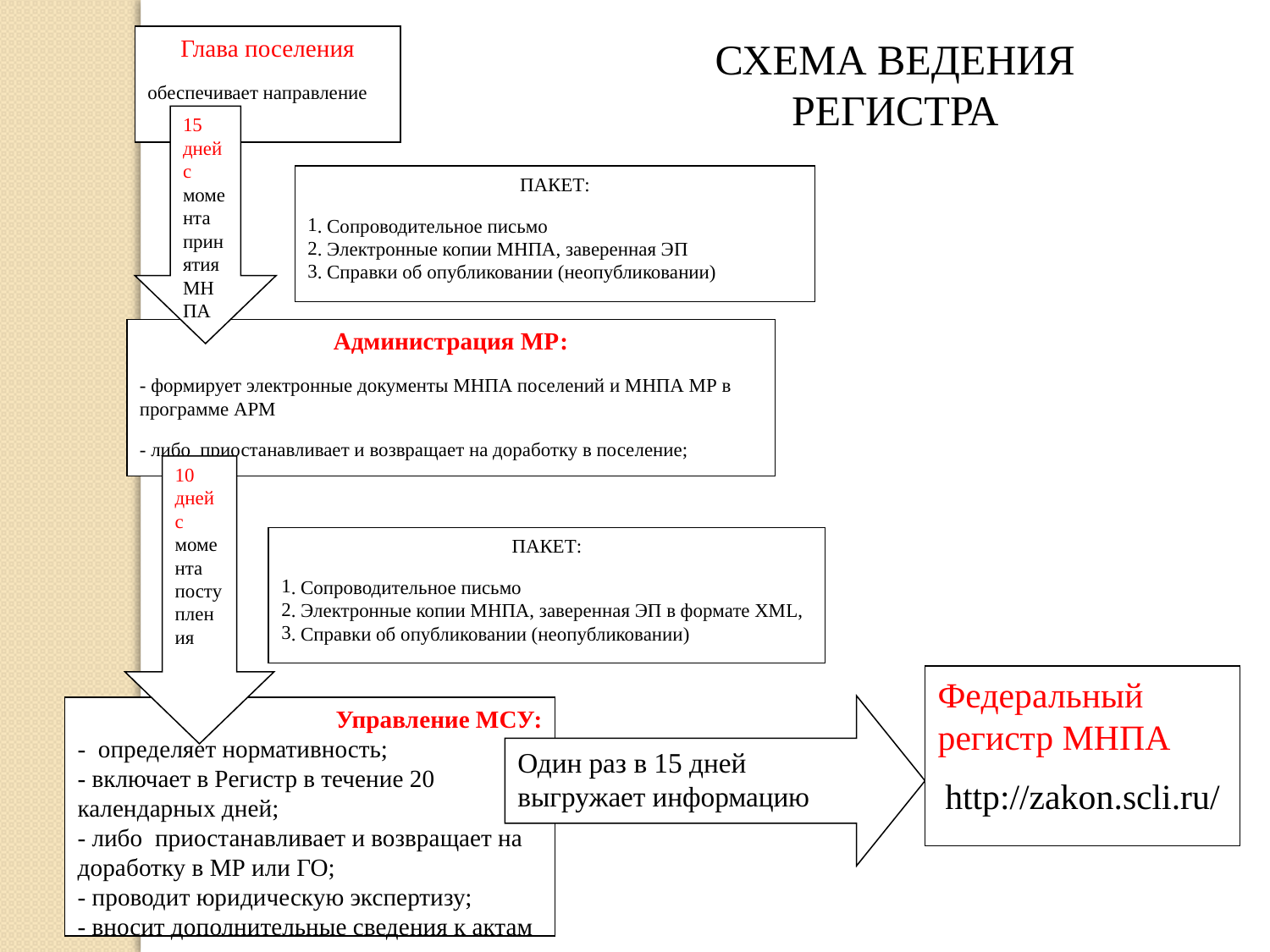

Глава поселения
обеспечивает направление
СХЕМА ВЕДЕНИЯ РЕГИСТРА
15 дней с момента принятия МНПА

ПАКЕТ:
. Сопроводительное письмо
. Электронные копии МНПА, заверенная ЭП
. Справки об опубликовании (неопубликовании)

Администрация МР:
- формирует электронные документы МНПА поселений и МНПА МР в программе АРМ
- либо  приостанавливает и возвращает на доработку в поселение;
10 дней с момента поступления

ПАКЕТ:
. Сопроводительное письмо
. Электронные копии МНПА, заверенная ЭП в формате XML,
. Справки об опубликовании (неопубликовании)

Федеральный регистр МНПА
http://zakon.scli.ru/
Один раз в 15 дней выгружает информацию
Управление МСУ:
-  определяет нормативность;
- включает в Регистр в течение 20 календарных дней;
- либо  приостанавливает и возвращает на доработку в МР или ГО;
- проводит юридическую экспертизу;
- вносит дополнительные сведения к актам